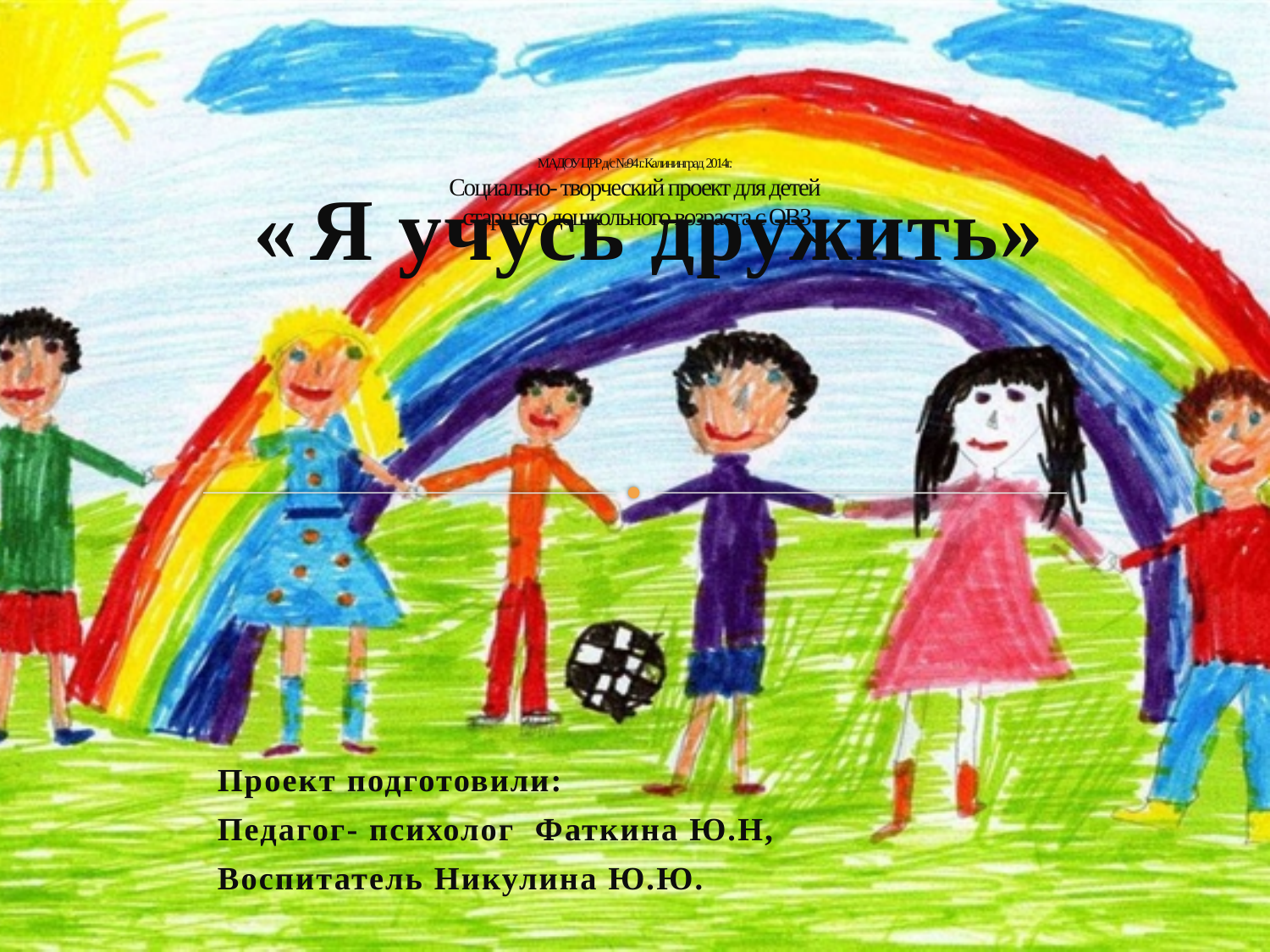

# МАДОУ ЦРР д/с №94 г. Калининград  2014г. Социально- творческий проект для детей старшего дошкольного возраста с ОВЗ
« Я учусь дружить»

Проект подготовили:
Педагог- психолог  Фаткина Ю.Н,
Воспитатель Никулина Ю.Ю.